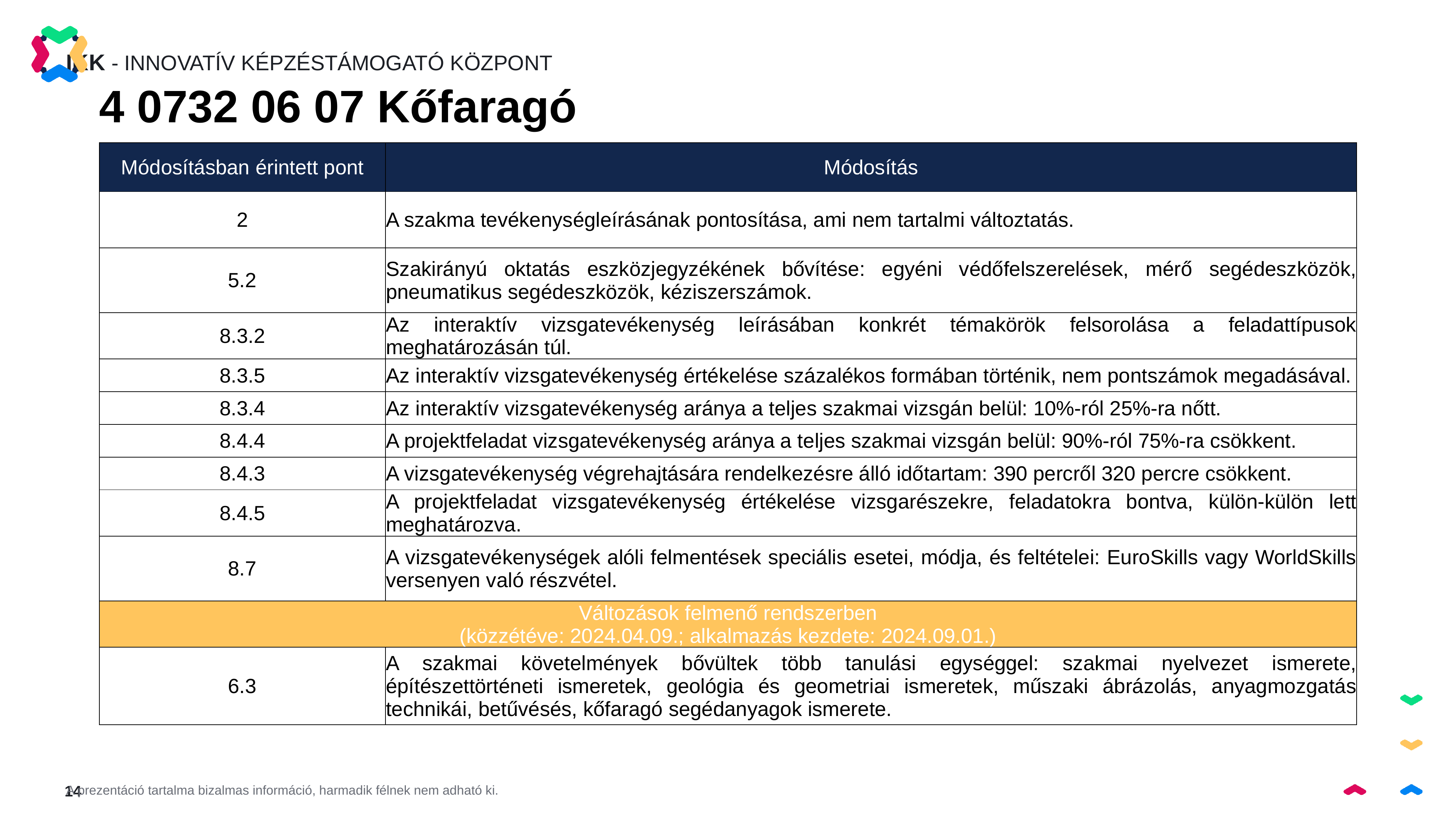

4 0732 06 07 Kőfaragó

| Módosításban érintett pont | Módosítás |
| --- | --- |
| 2 | A szakma tevékenységleírásának pontosítása, ami nem tartalmi változtatás. |
| 5.2 | Szakirányú oktatás eszközjegyzékének bővítése: egyéni védőfelszerelések, mérő segédeszközök, pneumatikus segédeszközök, kéziszerszámok. |
| 8.3.2 | Az interaktív vizsgatevékenység leírásában konkrét témakörök felsorolása a feladattípusok meghatározásán túl. |
| 8.3.5 | Az interaktív vizsgatevékenység értékelése százalékos formában történik, nem pontszámok megadásával. |
| 8.3.4 | Az interaktív vizsgatevékenység aránya a teljes szakmai vizsgán belül: 10%-ról 25%-ra nőtt. |
| 8.4.4 | A projektfeladat vizsgatevékenység aránya a teljes szakmai vizsgán belül: 90%-ról 75%-ra csökkent. |
| 8.4.3 | A vizsgatevékenység végrehajtására rendelkezésre álló időtartam: 390 percről 320 percre csökkent. |
| 8.4.5 | A projektfeladat vizsgatevékenység értékelése vizsgarészekre, feladatokra bontva, külön-külön lett meghatározva. |
| 8.7 | A vizsgatevékenységek alóli felmentések speciális esetei, módja, és feltételei: EuroSkills vagy WorldSkills versenyen való részvétel. |
| Változások felmenő rendszerben (közzétéve: 2024.04.09.; alkalmazás kezdete: 2024.09.01.) |  |
| 6.3 | A szakmai követelmények bővültek több tanulási egységgel: szakmai nyelvezet ismerete, építészettörténeti ismeretek, geológia és geometriai ismeretek, műszaki ábrázolás, anyagmozgatás technikái, betűvésés, kőfaragó segédanyagok ismerete. |